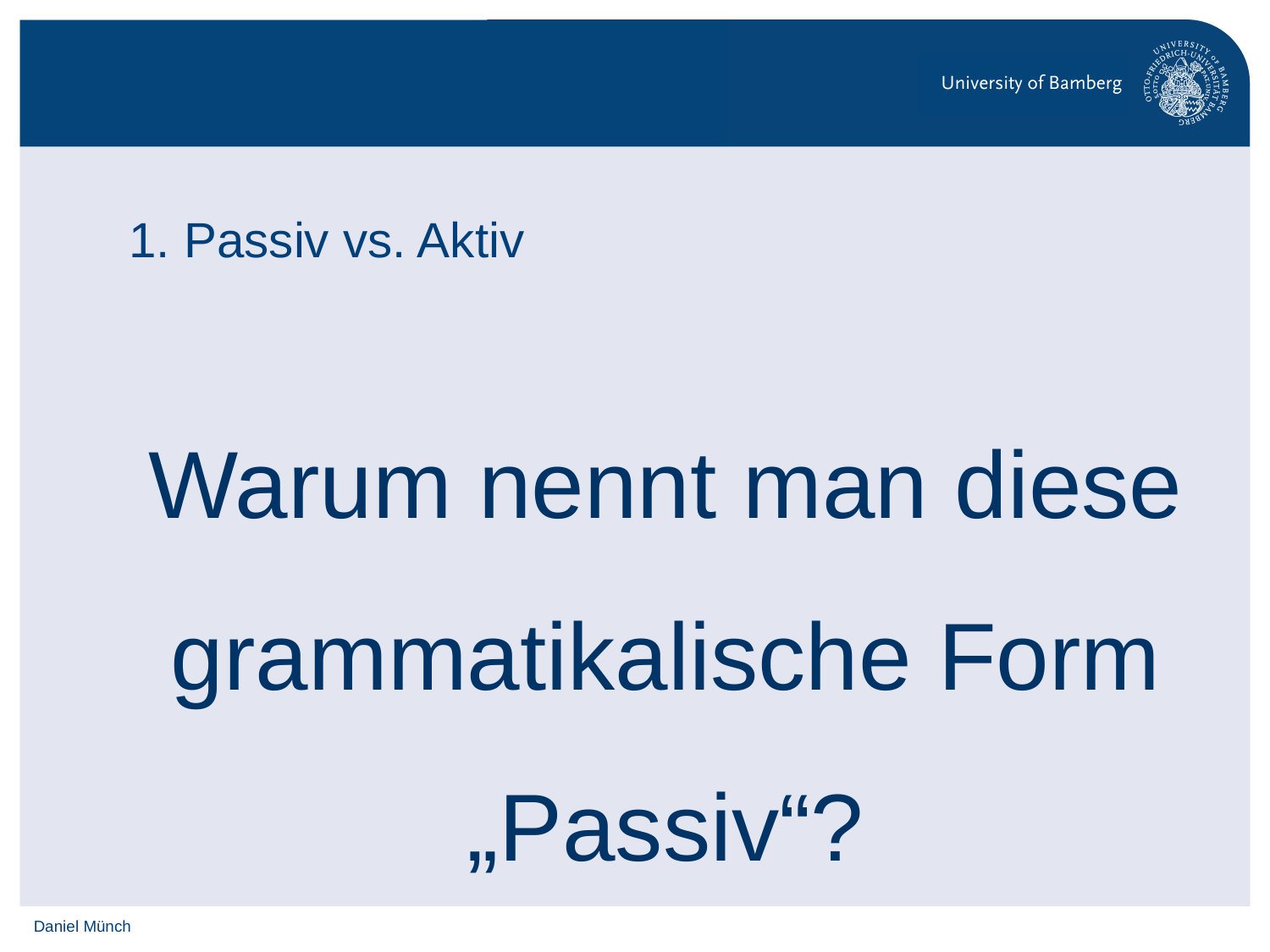

# 1. Passiv vs. Aktiv
Warum nennt man diese grammatikalische Form „Passiv“?